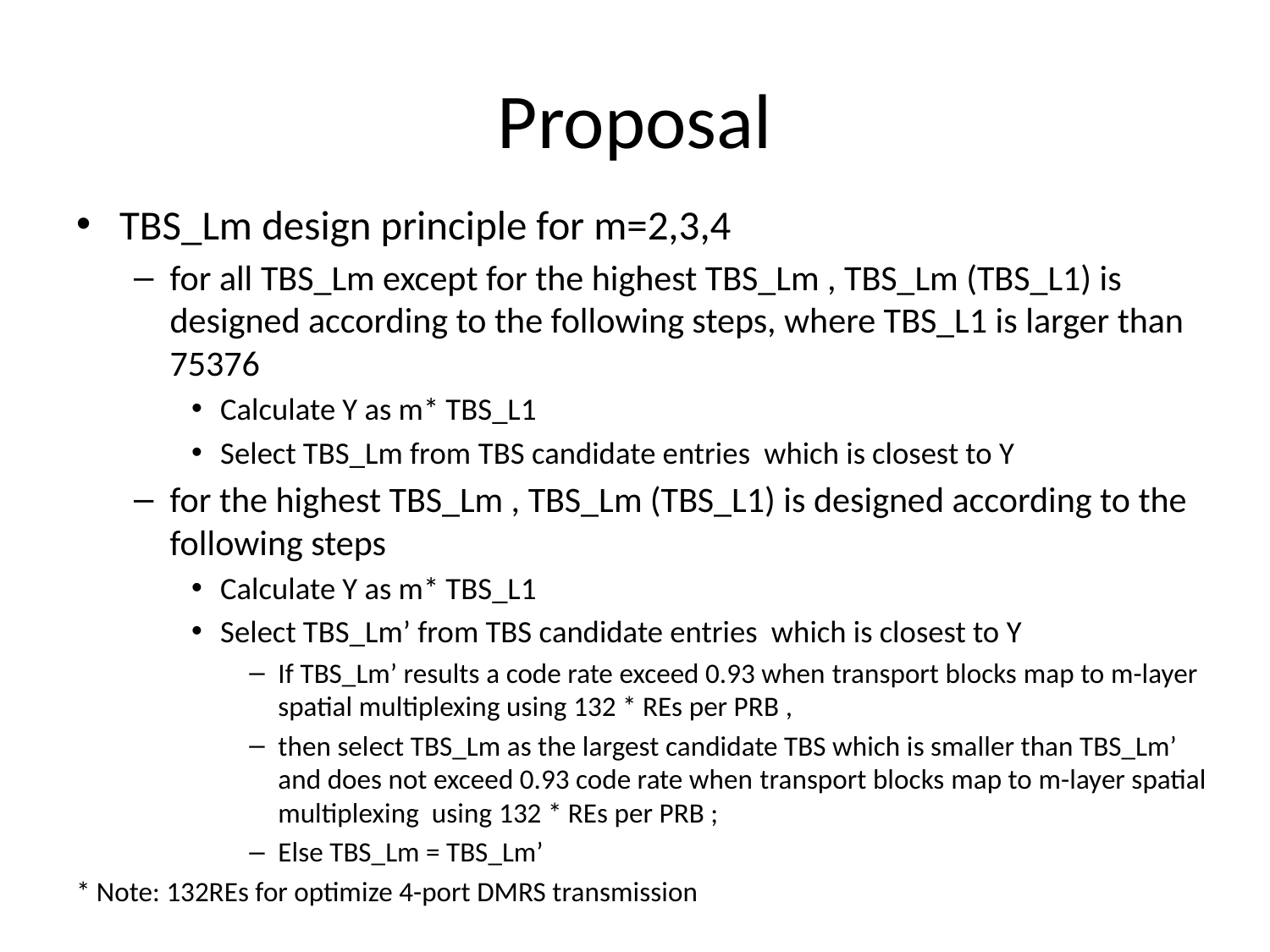

# Proposal
TBS_Lm design principle for m=2,3,4
for all TBS_Lm except for the highest TBS_Lm , TBS_Lm (TBS_L1) is designed according to the following steps, where TBS_L1 is larger than 75376
Calculate Y as m* TBS_L1
Select TBS_Lm from TBS candidate entries  which is closest to Y
for the highest TBS_Lm , TBS_Lm (TBS_L1) is designed according to the following steps
Calculate Y as m* TBS_L1
Select TBS_Lm’ from TBS candidate entries  which is closest to Y
If TBS_Lm’ results a code rate exceed 0.93 when transport blocks map to m-layer spatial multiplexing using 132 * REs per PRB ,
then select TBS_Lm as the largest candidate TBS which is smaller than TBS_Lm’ and does not exceed 0.93 code rate when transport blocks map to m-layer spatial multiplexing  using 132 * REs per PRB ;
Else TBS_Lm = TBS_Lm’
* Note: 132REs for optimize 4-port DMRS transmission